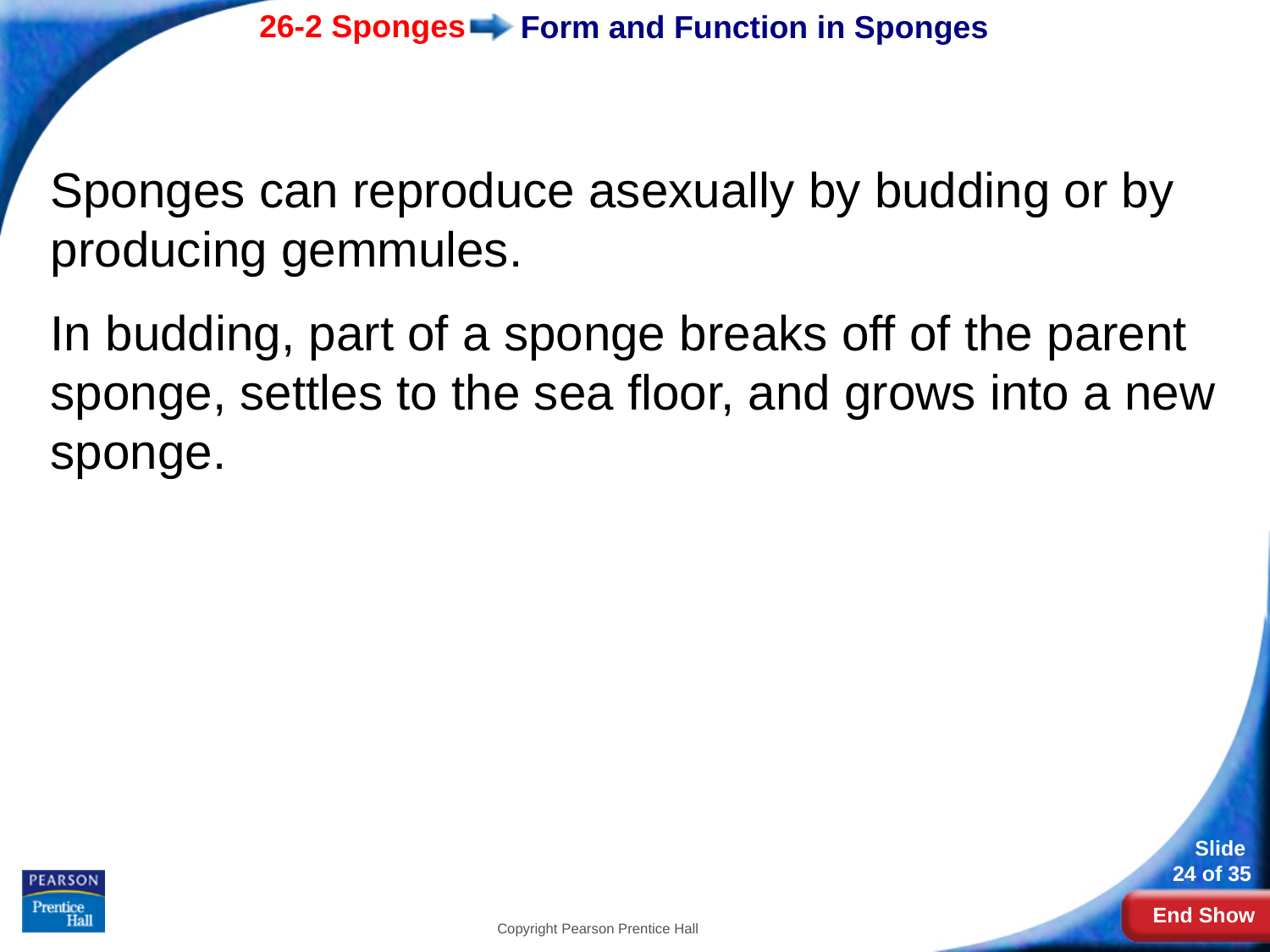

# Form and Function in Sponges
Sponges can reproduce asexually by budding or by producing gemmules.
In budding, part of a sponge breaks off of the parent sponge, settles to the sea floor, and grows into a new sponge.
Copyright Pearson Prentice Hall